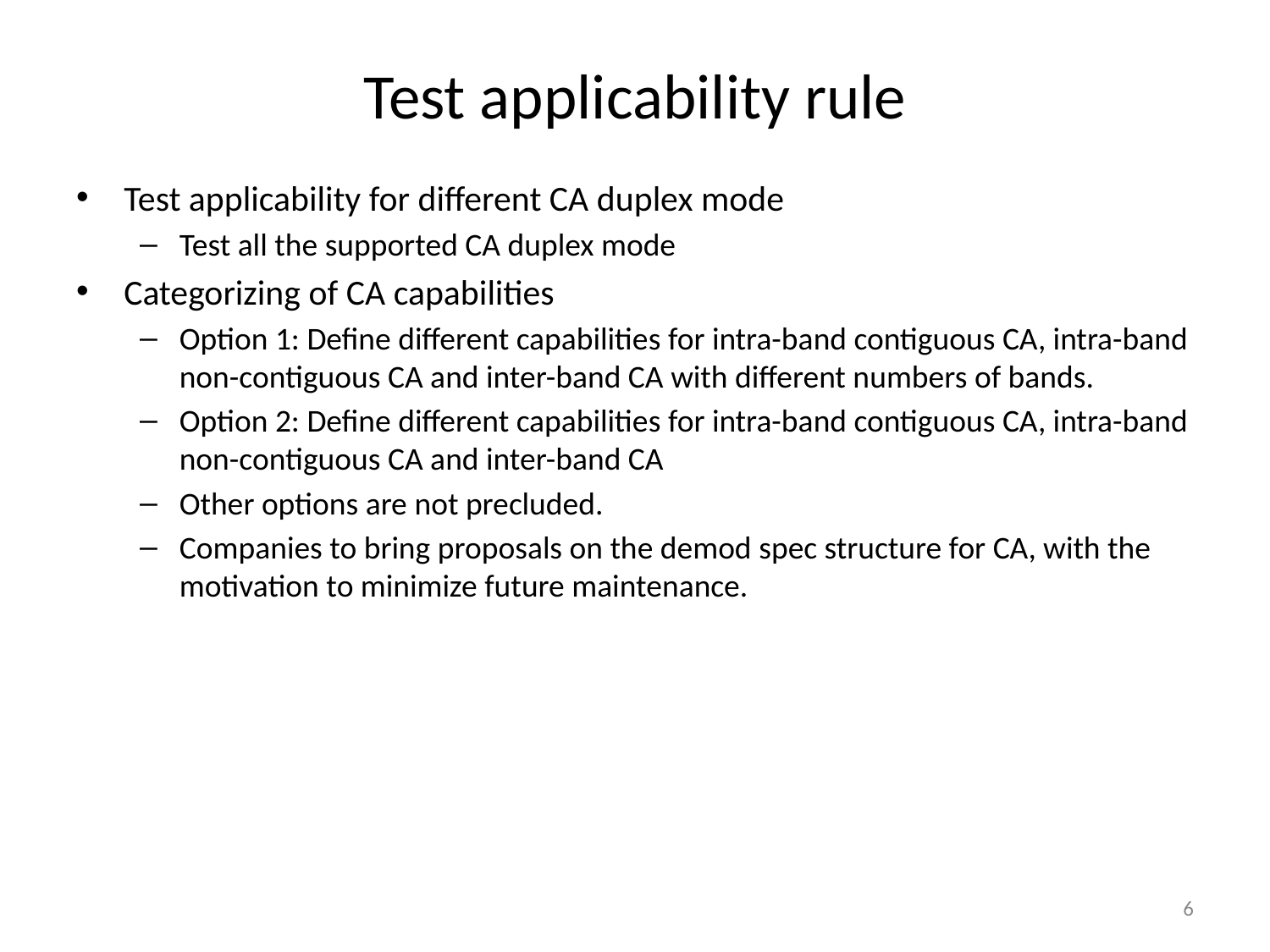

# Test applicability rule
Test applicability for different CA duplex mode
Test all the supported CA duplex mode
Categorizing of CA capabilities
Option 1: Define different capabilities for intra-band contiguous CA, intra-band non-contiguous CA and inter-band CA with different numbers of bands.
Option 2: Define different capabilities for intra-band contiguous CA, intra-band non-contiguous CA and inter-band CA
Other options are not precluded.
Companies to bring proposals on the demod spec structure for CA, with the motivation to minimize future maintenance.
6